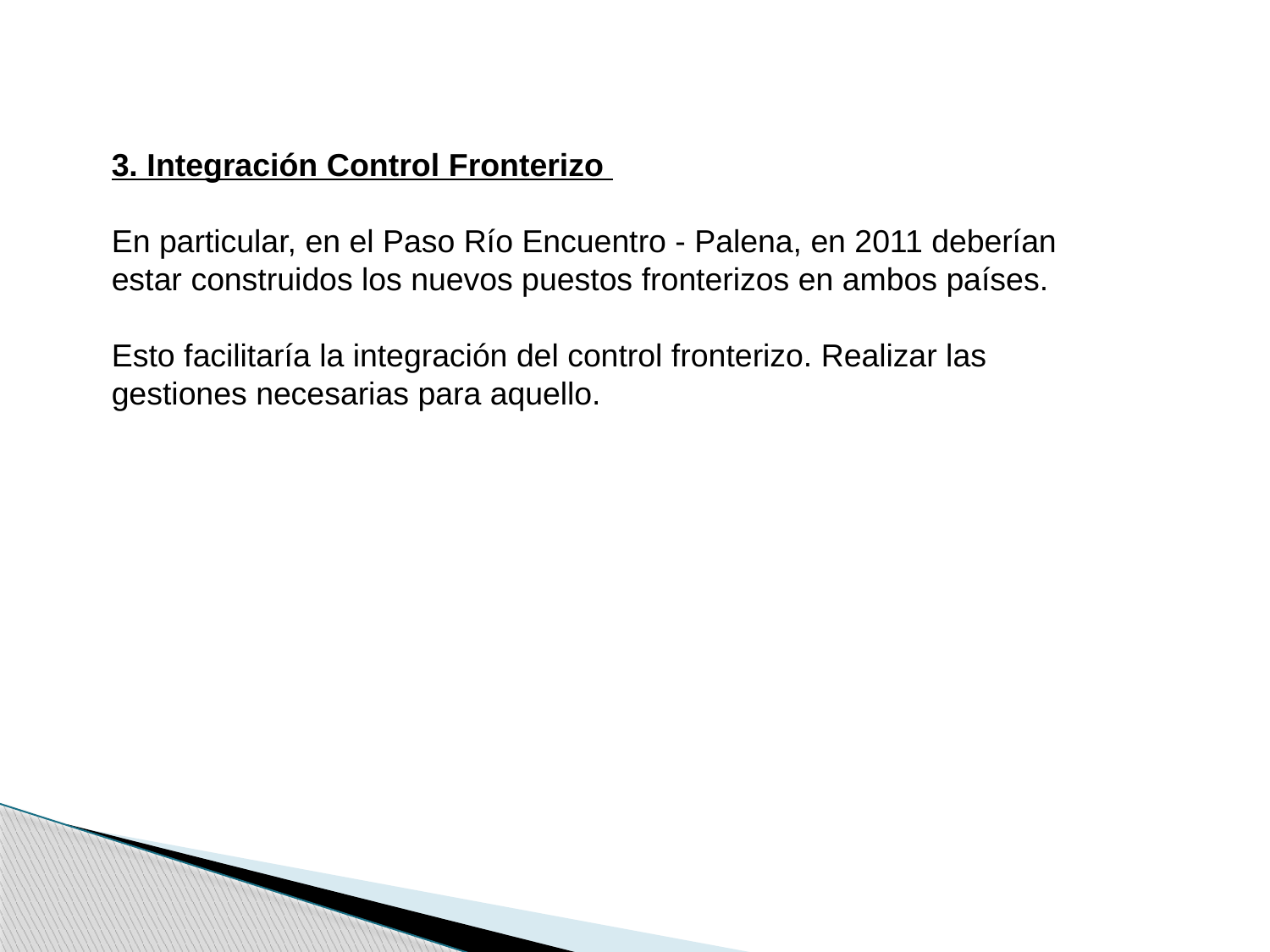

3. Integración Control Fronterizo

En particular, en el Paso Río Encuentro - Palena, en 2011 deberían estar construidos los nuevos puestos fronterizos en ambos países.

Esto facilitaría la integración del control fronterizo. Realizar las gestiones necesarias para aquello.